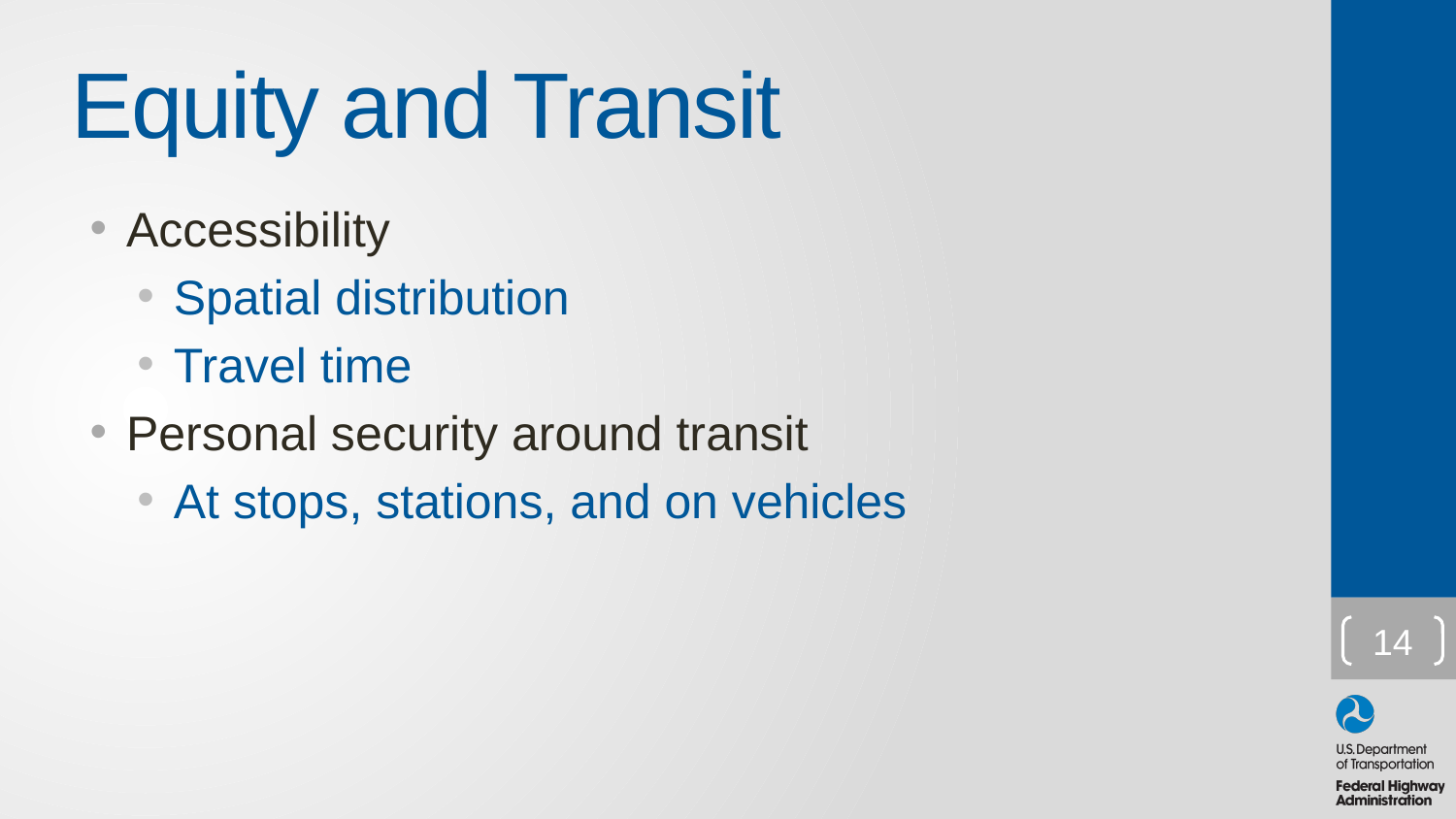

# Equity and Transit
Accessibility
Spatial distribution
Travel time
Personal security around transit
At stops, stations, and on vehicles

14